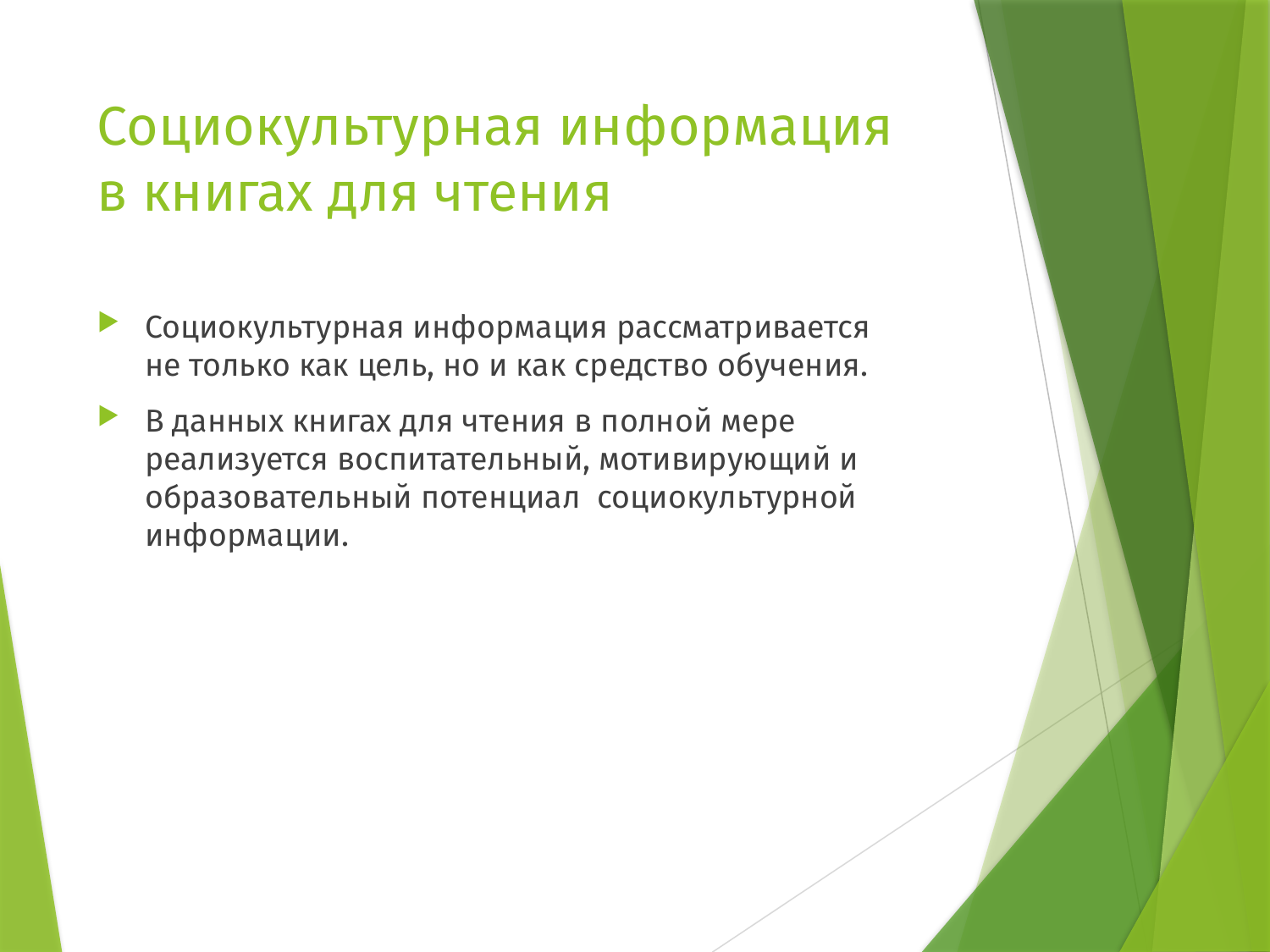

# Социокультурная информация в книгах для чтения
Социокультурная информация рассматривается
не только как цель, но и как средство обучения.
В данных книгах для чтения в полной мере реализуется воспитательный, мотивирующий и образовательный потенциал  социокультурной информации.